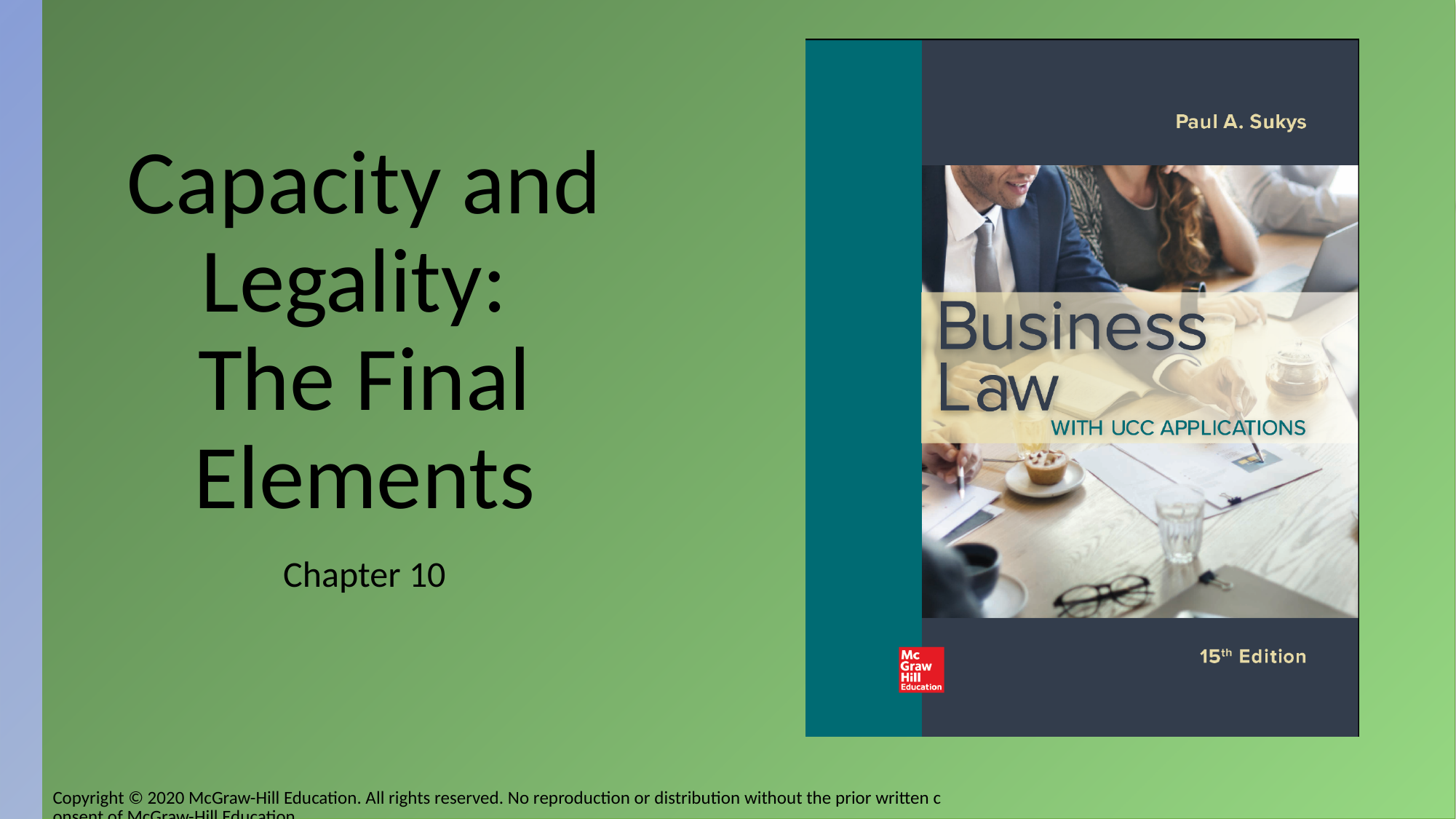

# Capacity and Legality: The Final Elements
Chapter 10
Copyright © 2020 McGraw-Hill Education. All rights reserved. No reproduction or distribution without the prior written consent of McGraw-Hill Education.